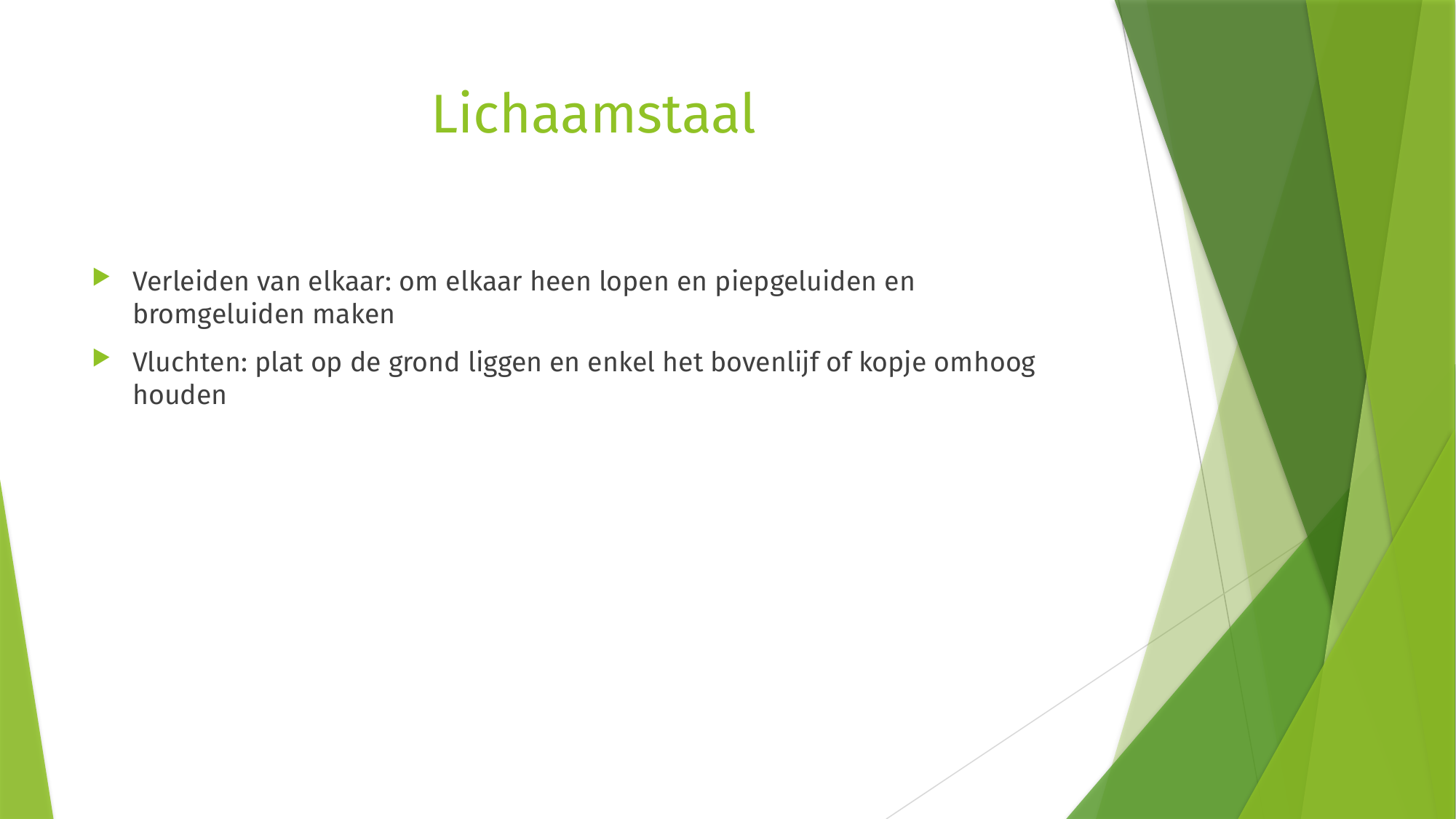

# Lichaamstaal
Verleiden van elkaar: om elkaar heen lopen en piepgeluiden en bromgeluiden maken
Vluchten: plat op de grond liggen en enkel het bovenlijf of kopje omhoog houden